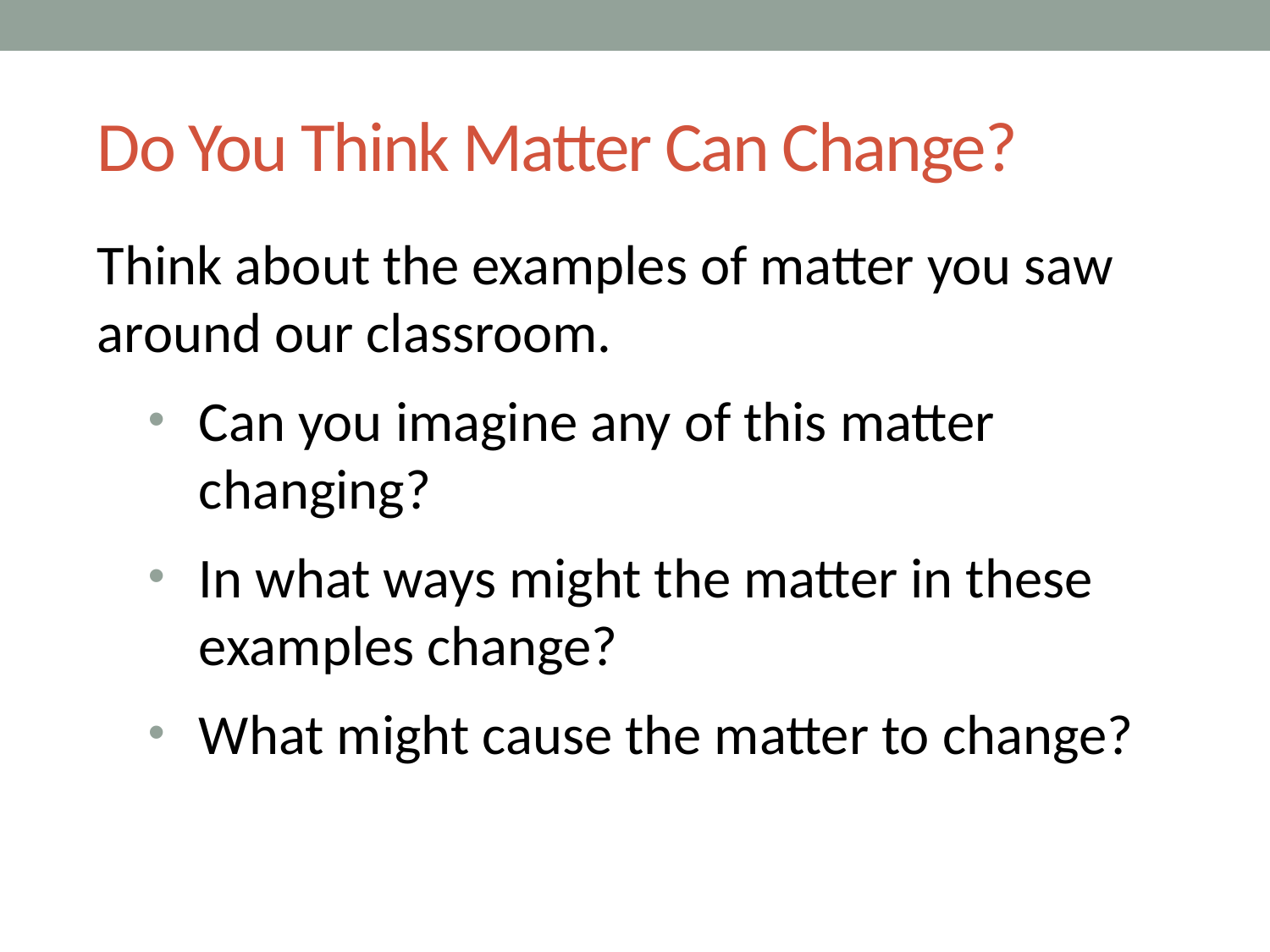

# Do You Think Matter Can Change?
Think about the examples of matter you saw around our classroom.
Can you imagine any of this matter changing?
In what ways might the matter in these examples change?
What might cause the matter to change?